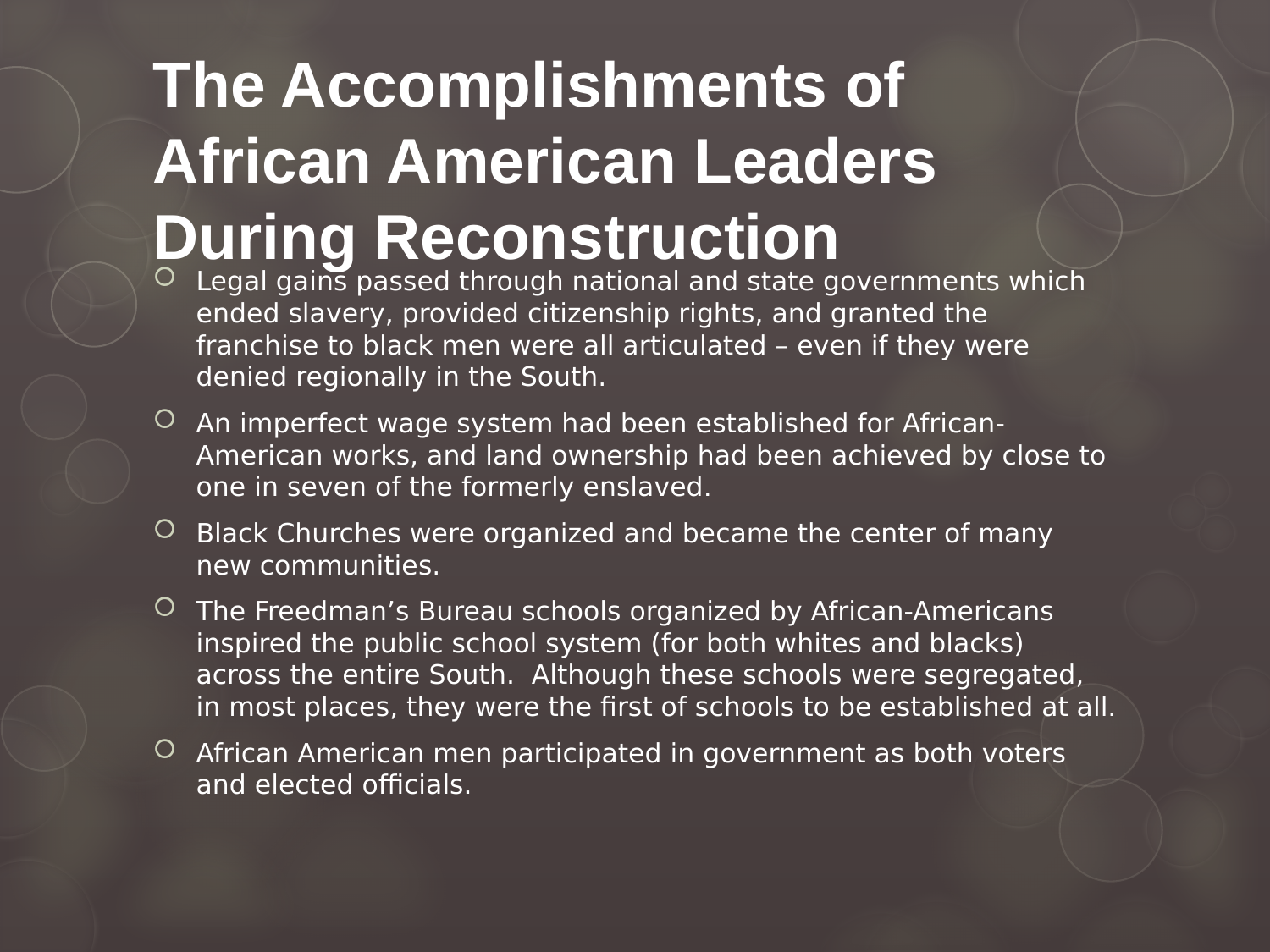

# The Accomplishments of African American Leaders During Reconstruction
Legal gains passed through national and state governments which ended slavery, provided citizenship rights, and granted the franchise to black men were all articulated – even if they were denied regionally in the South.
An imperfect wage system had been established for African-American works, and land ownership had been achieved by close to one in seven of the formerly enslaved.
Black Churches were organized and became the center of many new communities.
The Freedman’s Bureau schools organized by African-Americans inspired the public school system (for both whites and blacks) across the entire South.  Although these schools were segregated, in most places, they were the first of schools to be established at all.
African American men participated in government as both voters and elected officials.